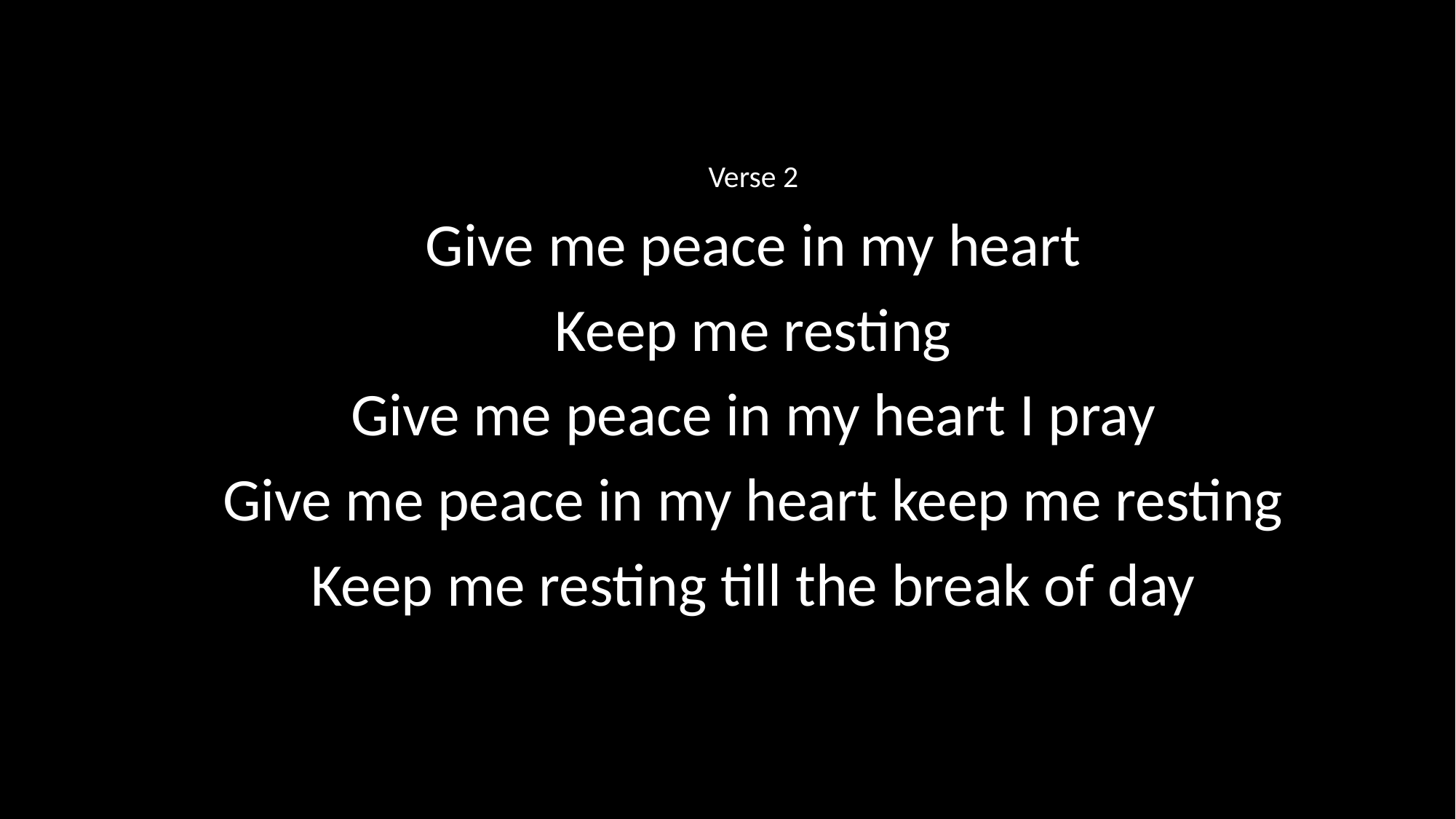

Verse 2
Give me peace in my heart
Keep me resting
Give me peace in my heart I pray
Give me peace in my heart keep me resting
Keep me resting till the break of day